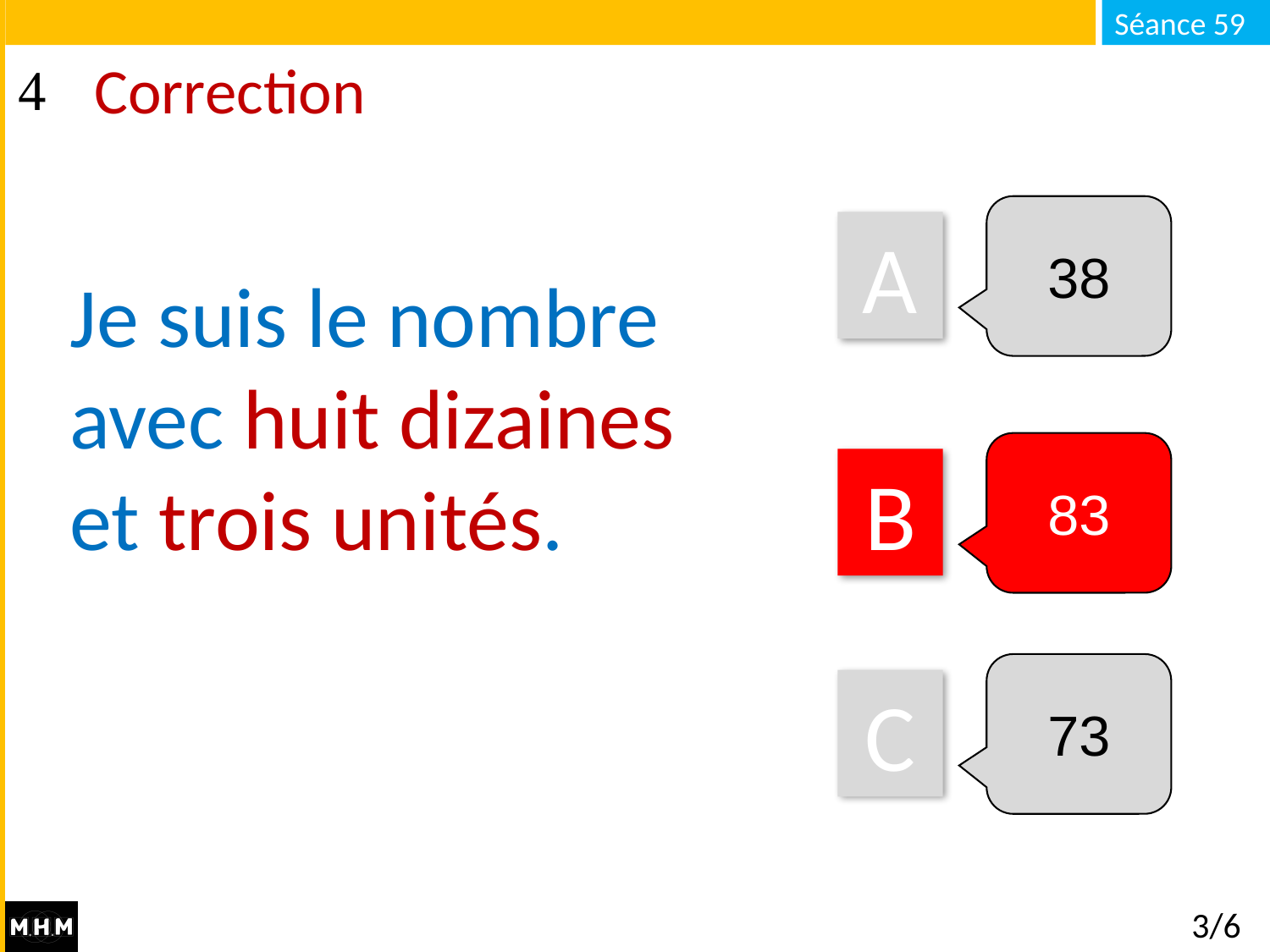

# Correction
38
A
Je suis le nombre avec huit dizaines et trois unités.
83
B
73
C
3/6